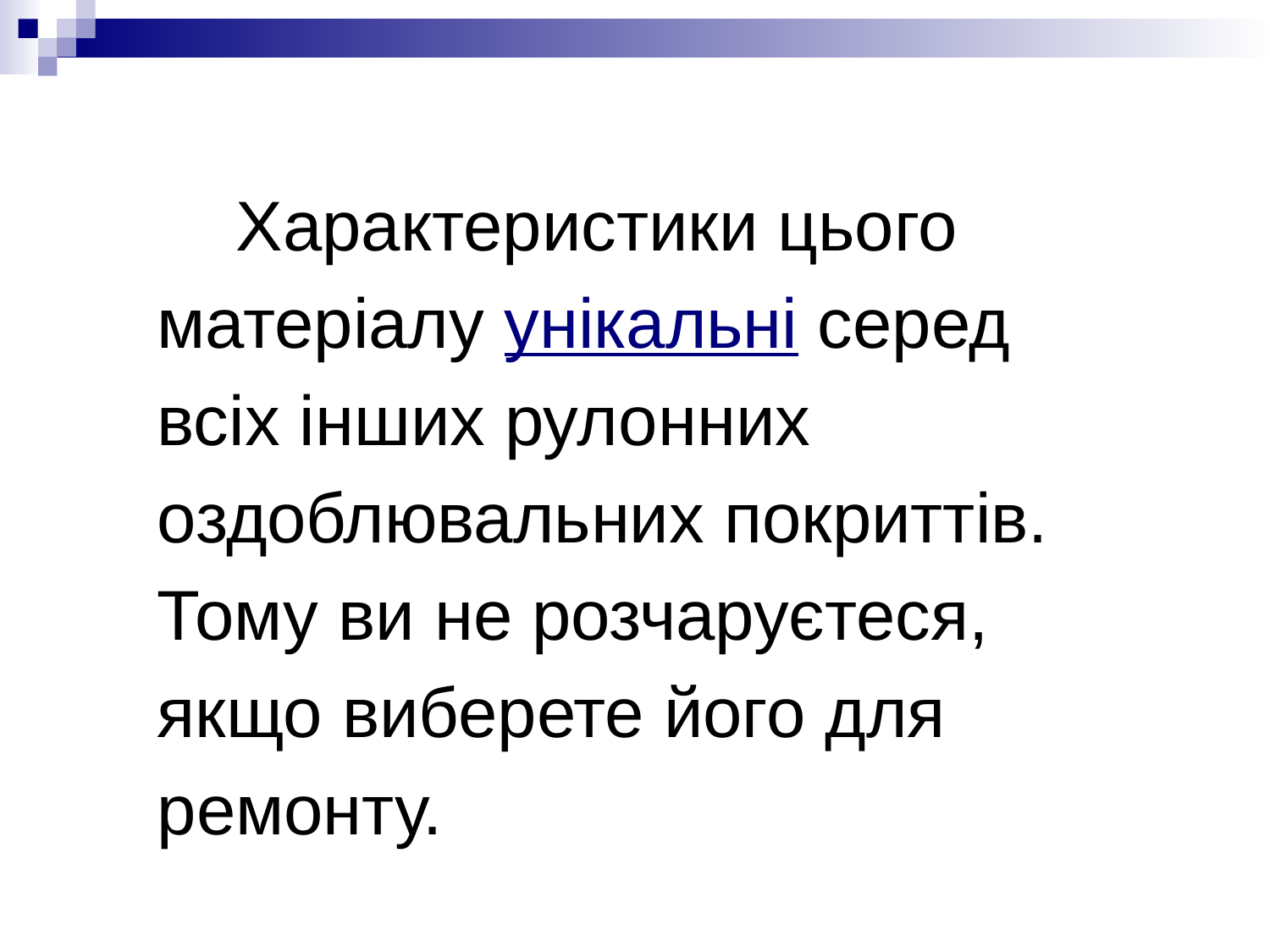

Характеристики цього матеріалу унікальні серед всіх інших рулонних оздоблювальних покриттів. Тому ви не розчаруєтеся, якщо виберете його для ремонту.